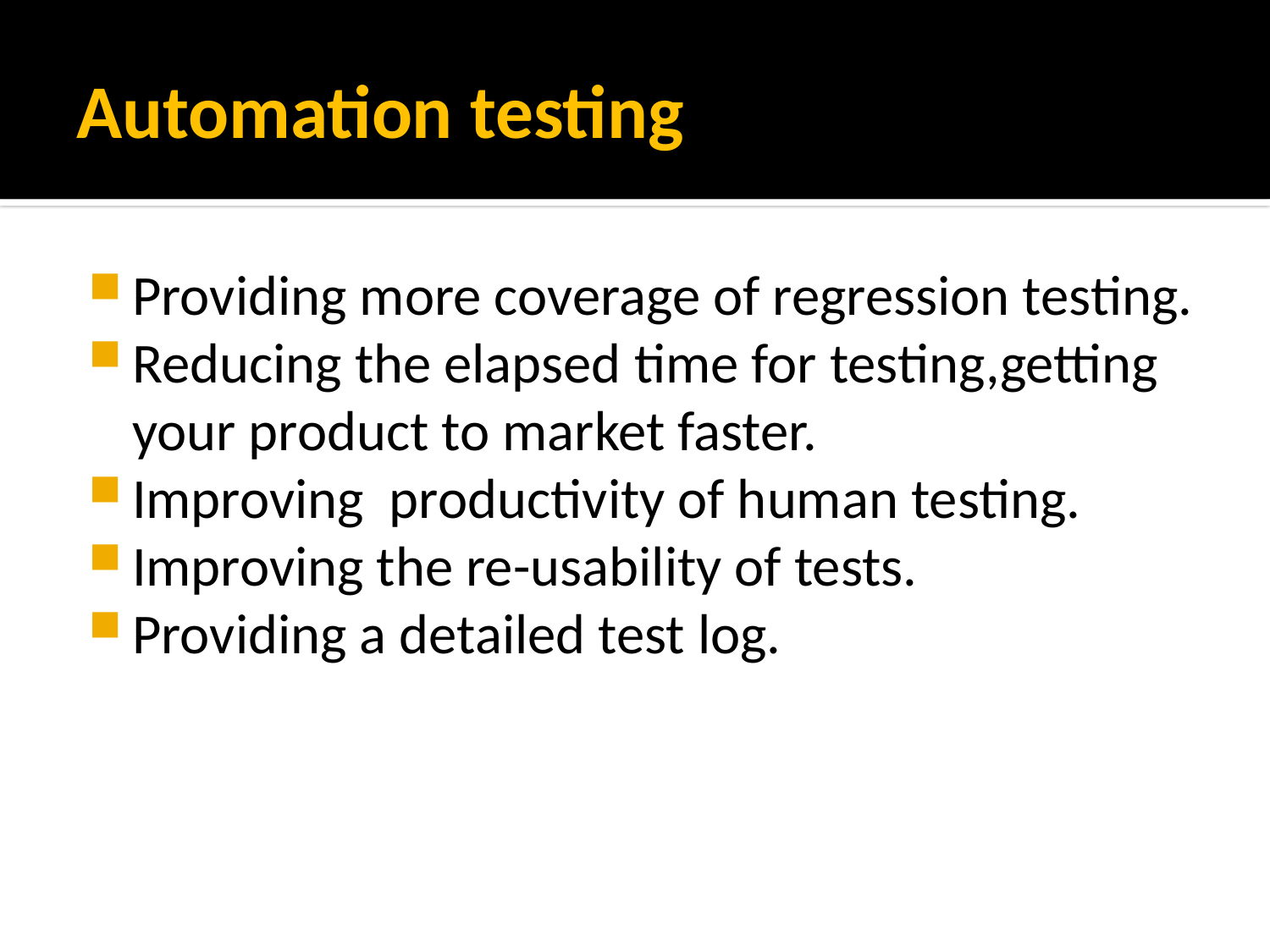

# Automation testing
Providing more coverage of regression testing.
Reducing the elapsed time for testing,getting your product to market faster.
Improving  productivity of human testing.
Improving the re-usability of tests.
Providing a detailed test log.